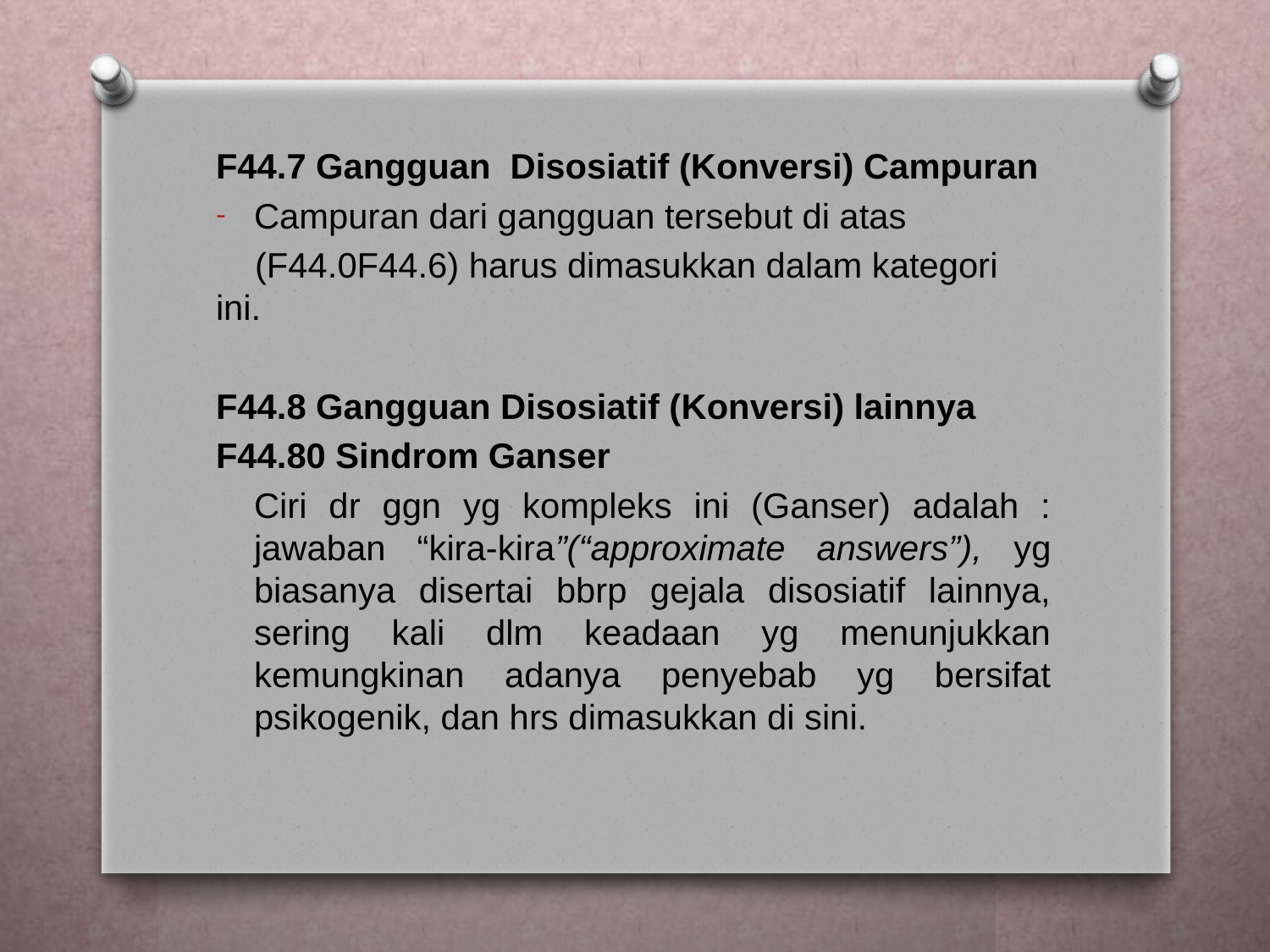

F44.7 Gangguan  Disosiatif (Konversi) Campuran
Campuran dari gangguan tersebut di atas
    (F44.0F44.6) harus dimasukkan dalam kategori ini.

F44.8 Gangguan Disosiatif (Konversi) lainnya
F44.80 Sindrom Ganser
	Ciri dr ggn yg kompleks ini (Ganser) adalah : jawaban “kira-kira”(“approximate answers”), yg biasanya disertai bbrp gejala disosiatif lainnya, sering kali dlm keadaan yg menunjukkan kemungkinan adanya penyebab yg bersifat psikogenik, dan hrs dimasukkan di sini.